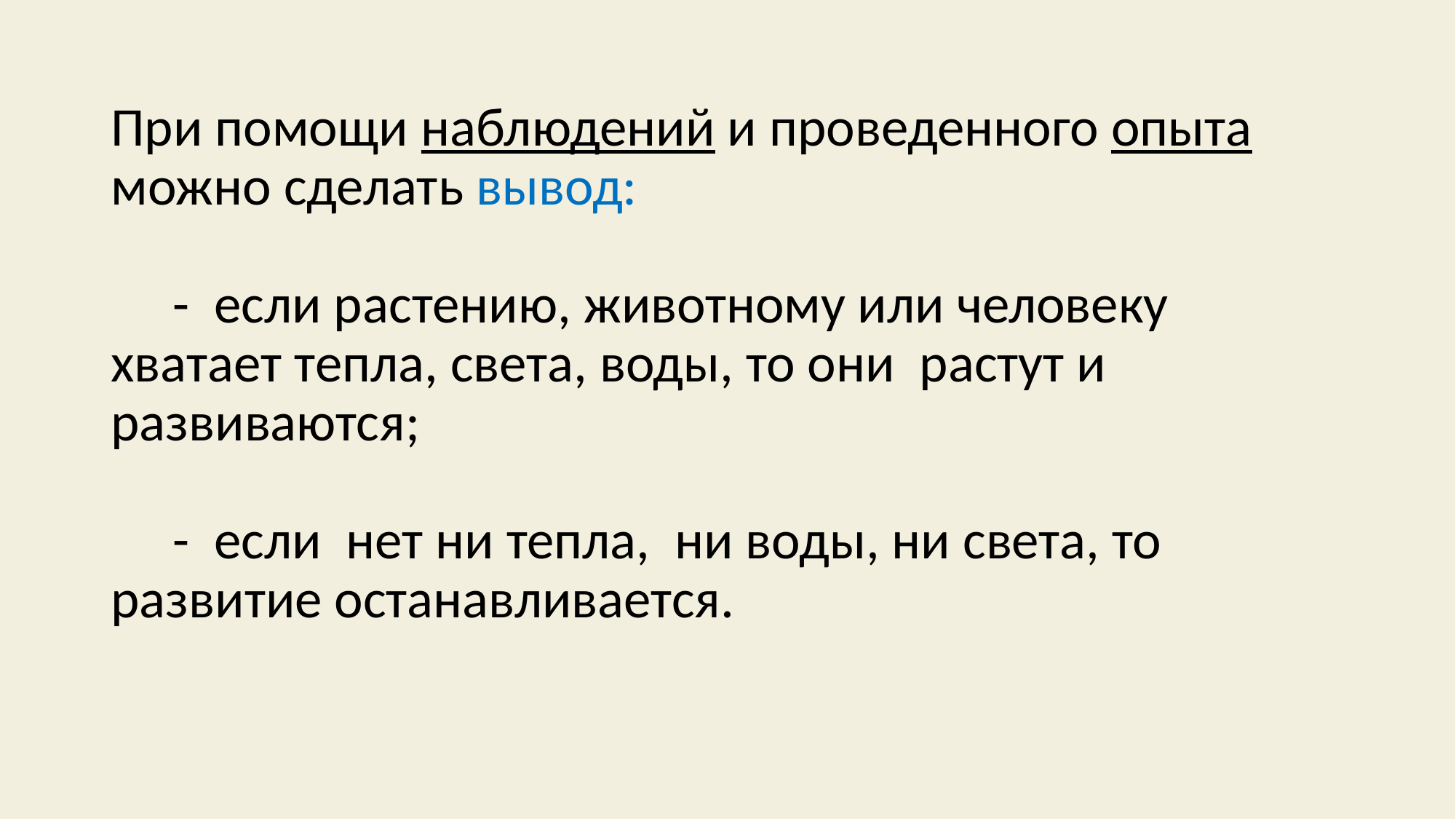

# При помощи наблюдений и проведенного опыта можно сделать вывод: -  если растению, животному или человеку хватает тепла, света, воды, то они  растут и развиваются; -  если  нет ни тепла,  ни воды, ни света, то развитие останавливается.